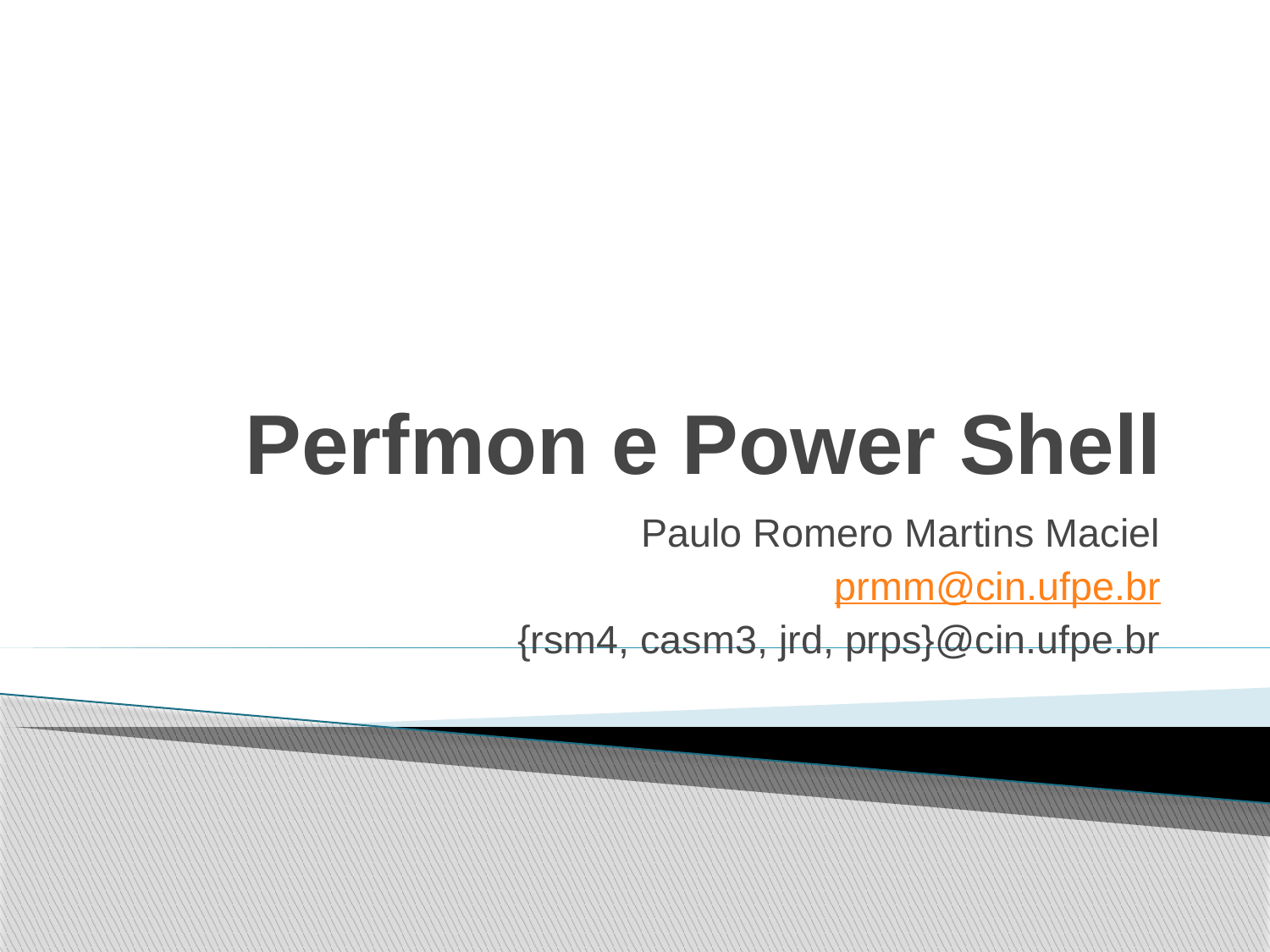

# Perfmon e Power Shell
Paulo Romero Martins Maciel
prmm@cin.ufpe.br
{rsm4, casm3, jrd, prps}@cin.ufpe.br